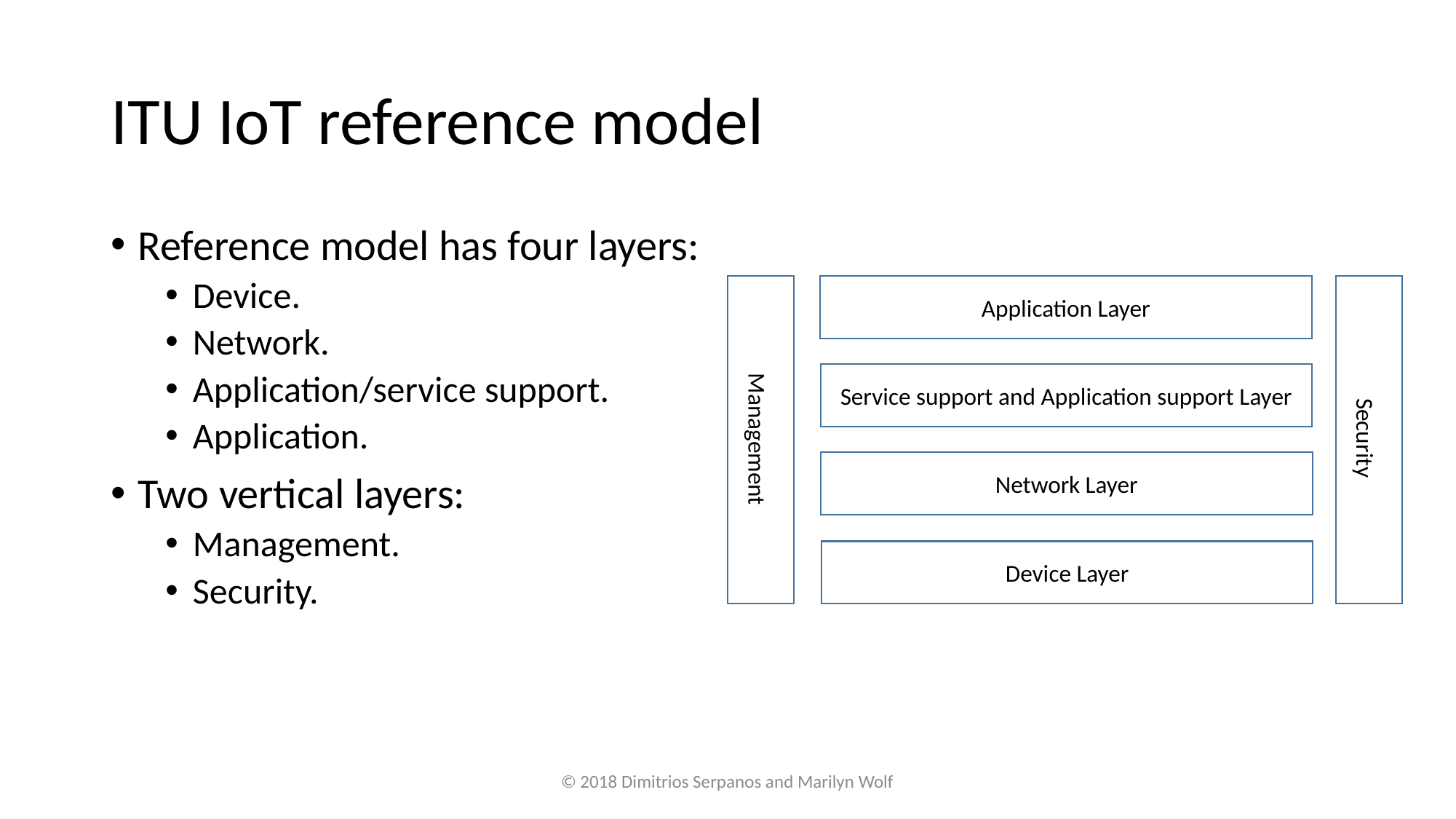

# ITU IoT reference model
Reference model has four layers:
Device.
Network.
Application/service support.
Application.
Two vertical layers:
Management.
Security.

Application Layer
Service support and Application support Layer
Security
Management
Network Layer
Device Layer
© 2018 Dimitrios Serpanos and Marilyn Wolf